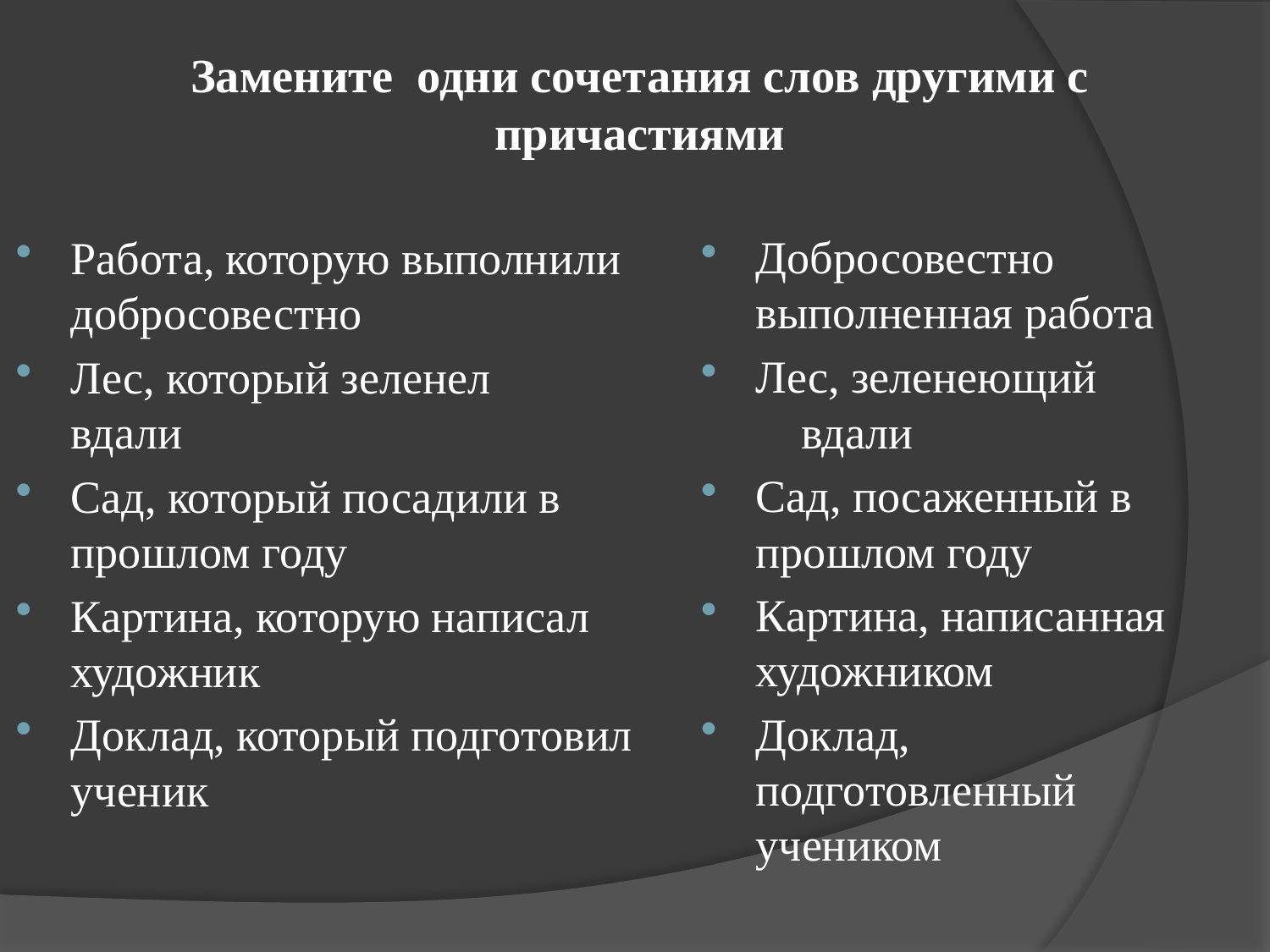

# Замените  одни сочетания слов другими с причастиями
Добросовестно выполненная работа
Лес, зеленеющий                вдали
Сад, посаженный в прошлом году
Картина, написанная художником
Доклад, подготовленный учеником
Работа, которую выполнили добросовестно
Лес, который зеленел              вдали
Сад, который посадили в прошлом году
Картина, которую написал художник
Доклад, который подготовил ученик